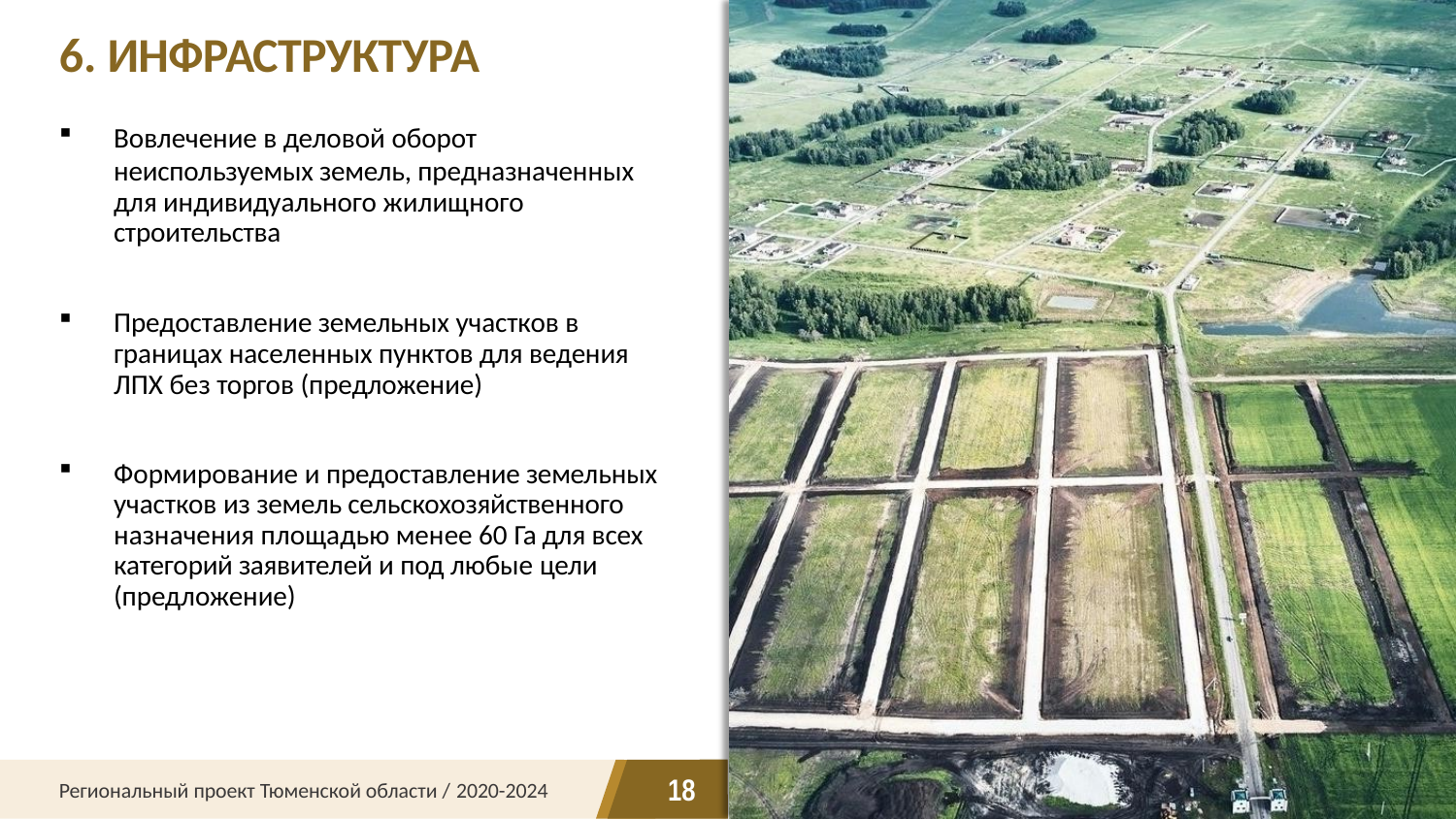

# 6. ИНФРАСТРУКТУРА
Вовлечение в деловой оборот
неиспользуемых земель, предназначенных  для индивидуального жилищного  строительства

Предоставление земельных участков в  границах населенных пунктов для ведения  ЛПХ без торгов (предложение)

Формирование и предоставление земельных  участков из земель сельскохозяйственного  назначения площадью менее 60 Га для всех  категорий заявителей и под любые цели
(предложение)
18
Региональный проект Тюменской области / 2020-2024